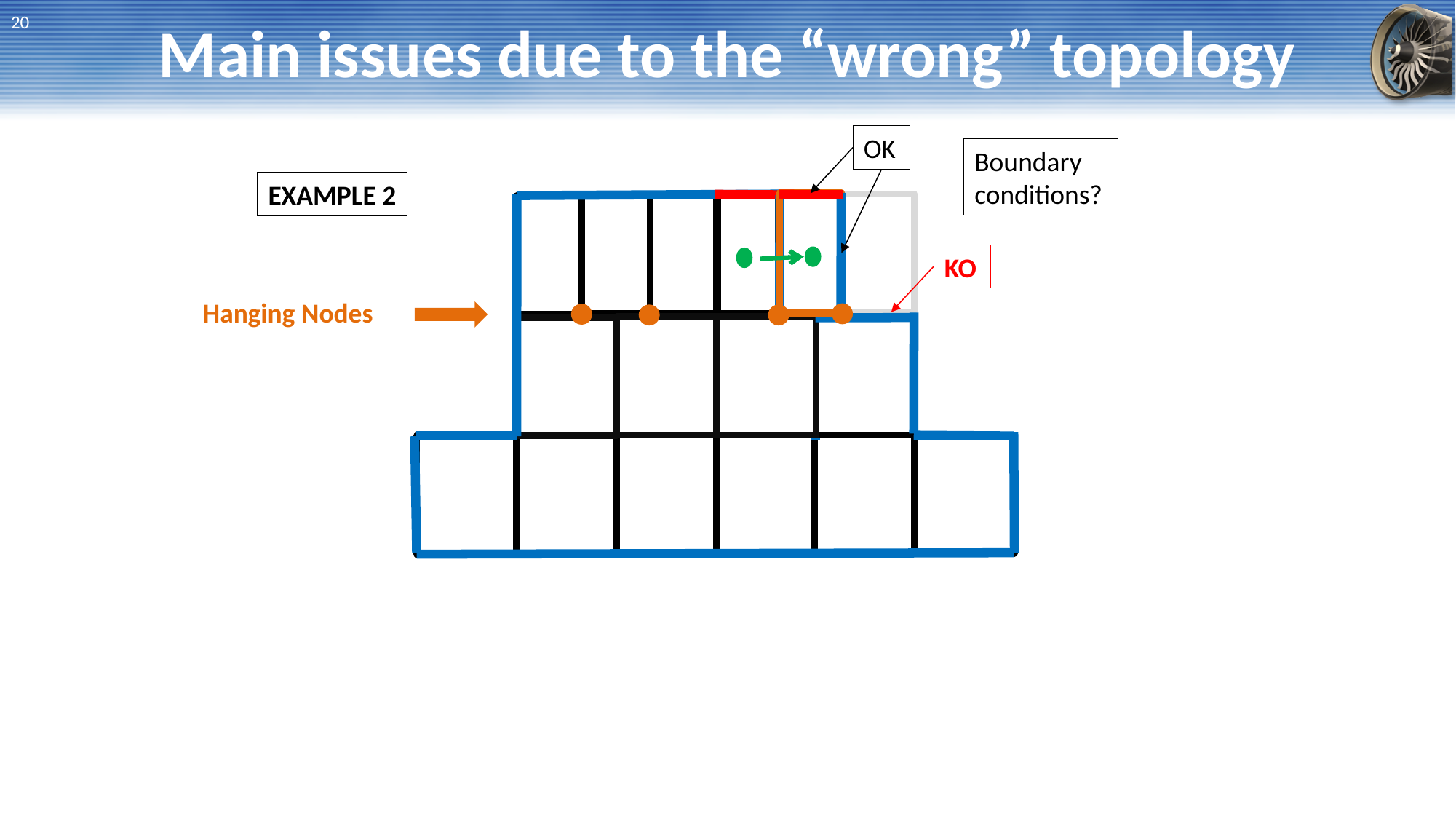

# Main issues due to the “wrong” topology
20
OK
Boundary conditions?
EXAMPLE 2

KO

Hanging Nodes

20